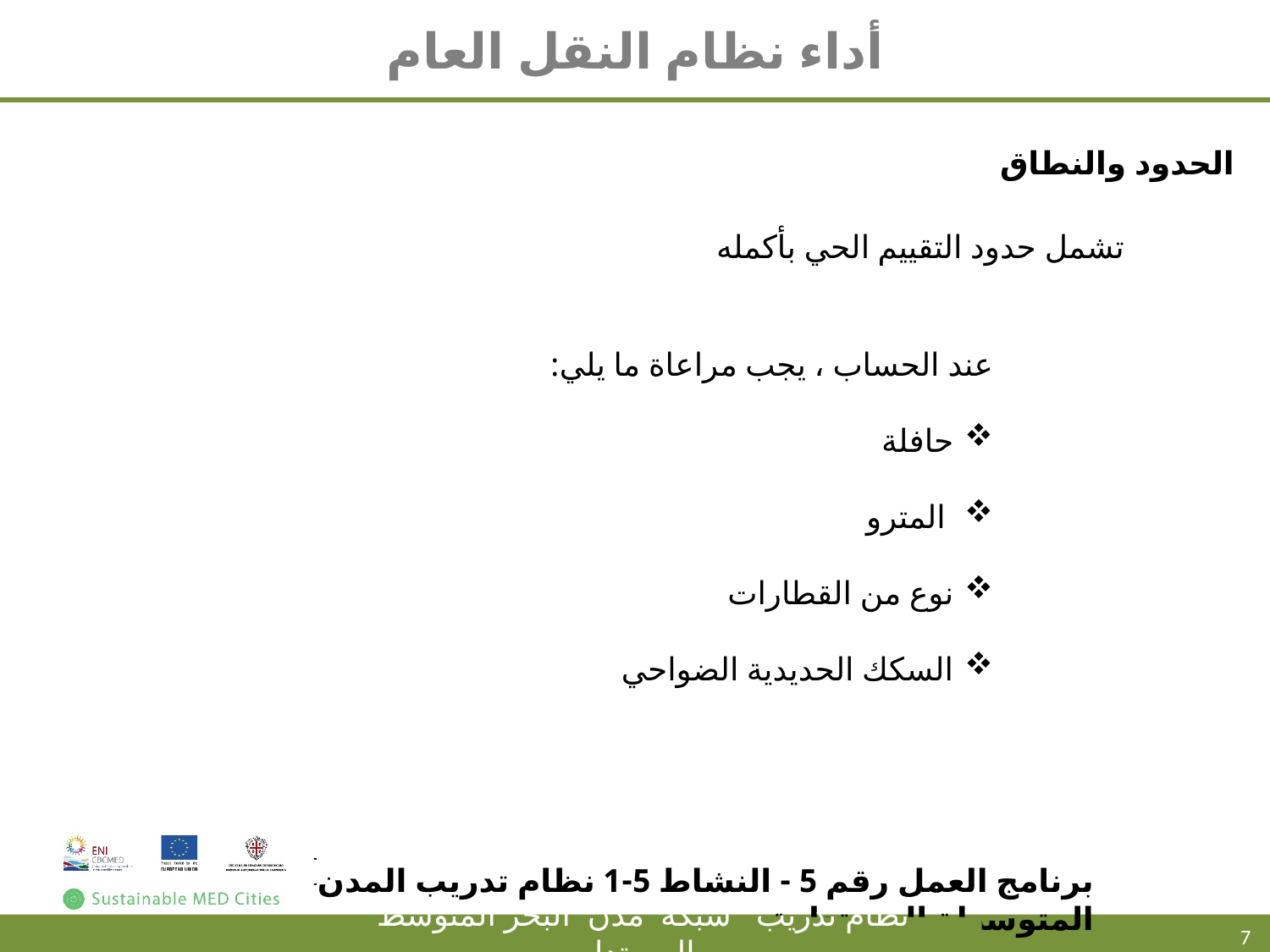

# أداء نظام النقل العام
الحدود والنطاق
تشمل حدود التقييم الحي بأكمله
عند الحساب ، يجب مراعاة ما يلي:
حافلة
 المترو
نوع من القطارات
السكك الحديدية الضواحي

برنامج العمل رقم 5 - النشاط 5-1 نظام تدريب المدن المتوسطة المستدامة
7
نظام تدريب   شبكة  مدن  البحر المتوسط   المستدام